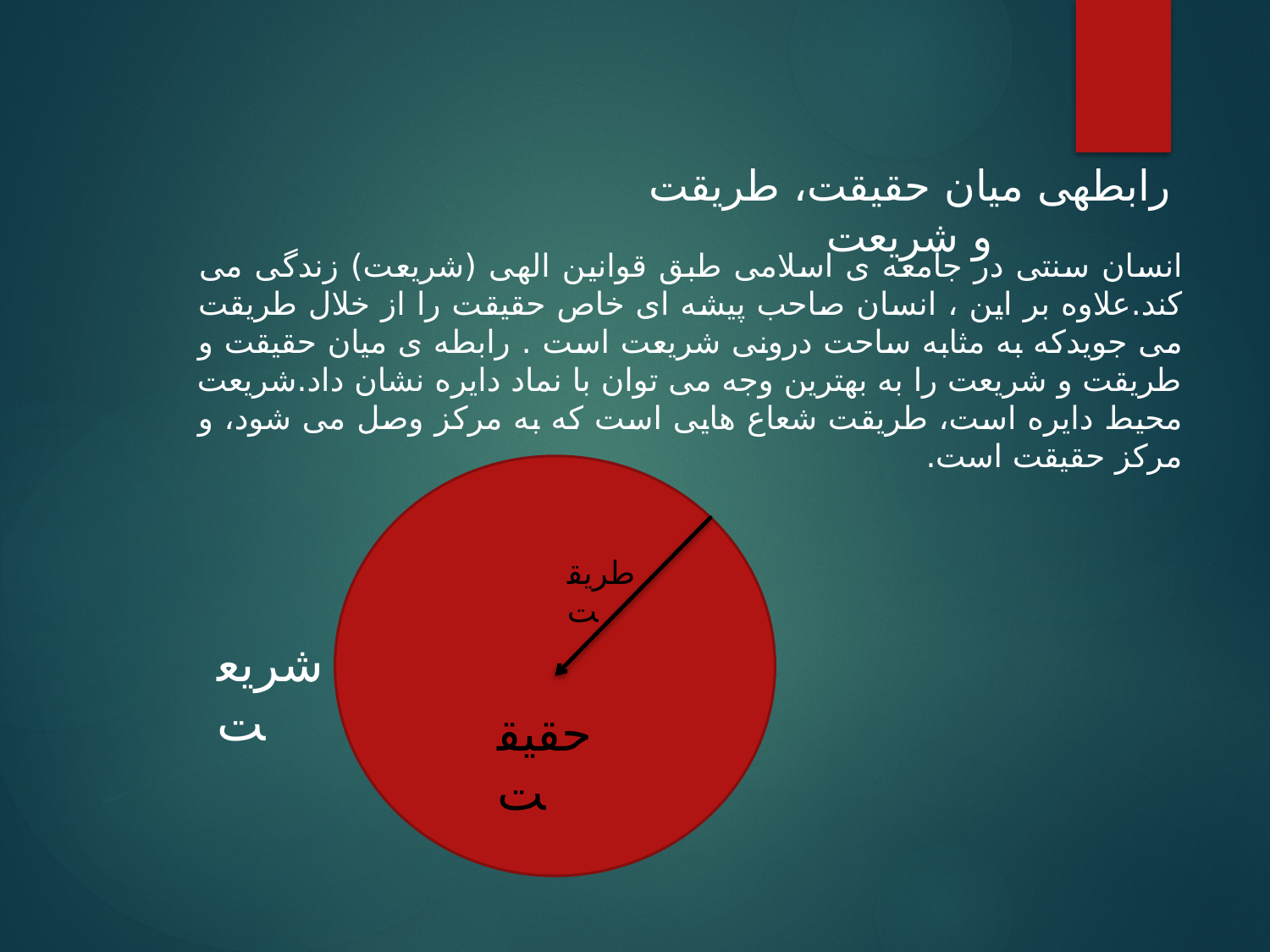

رابطه‏ی میان حقیقت، طریقت و شریعت
انسان سنتی در جامعه ی اسلامی طبق قوانین الهی (شریعت) زندگی می کند.علاوه بر این ، انسان صاحب پیشه ای خاص حقیقت را از خلال طریقت می جویدکه به مثابه ساحت درونی شریعت است . رابطه ی میان حقیقت و طریقت و شریعت را به بهترین وجه می توان با نماد دایره نشان داد.شریعت محیط دایره است، طریقت شعاع هایی است که به مرکز وصل می شود، و مرکز حقیقت است.

طریقت
شریعت
حقیقت